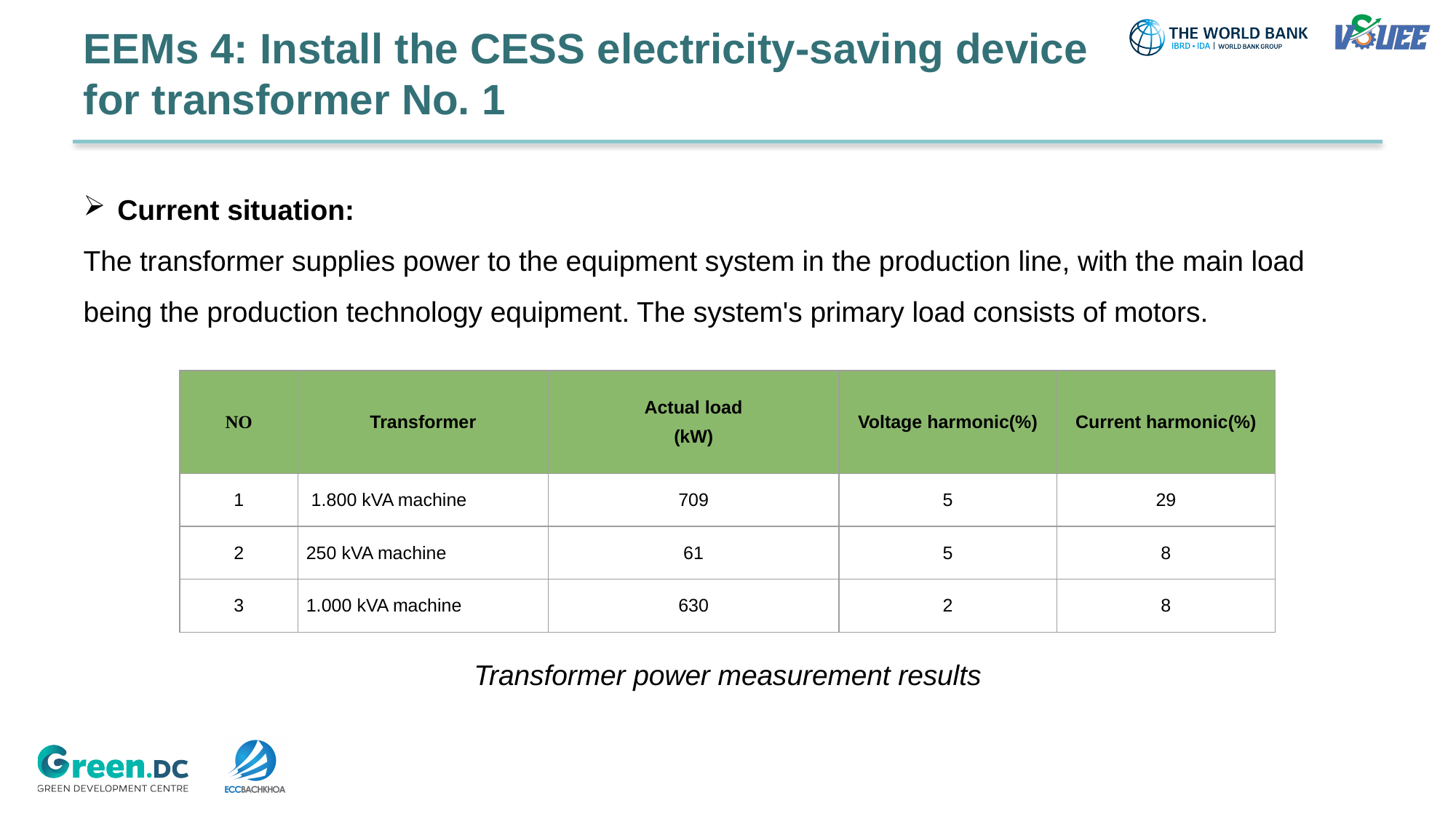

# EEMs 4: Install the CESS electricity-saving device for transformer No. 1
Current situation:
The transformer supplies power to the equipment system in the production line, with the main load being the production technology equipment. The system's primary load consists of motors.
| NO | Transformer | Actual load (kW) | Voltage harmonic(%) | Current harmonic(%) |
| --- | --- | --- | --- | --- |
| 1 | 1.800 kVA machine | 709 | 5 | 29 |
| 2 | 250 kVA machine | 61 | 5 | 8 |
| 3 | 1.000 kVA machine | 630 | 2 | 8 |
Transformer power measurement results